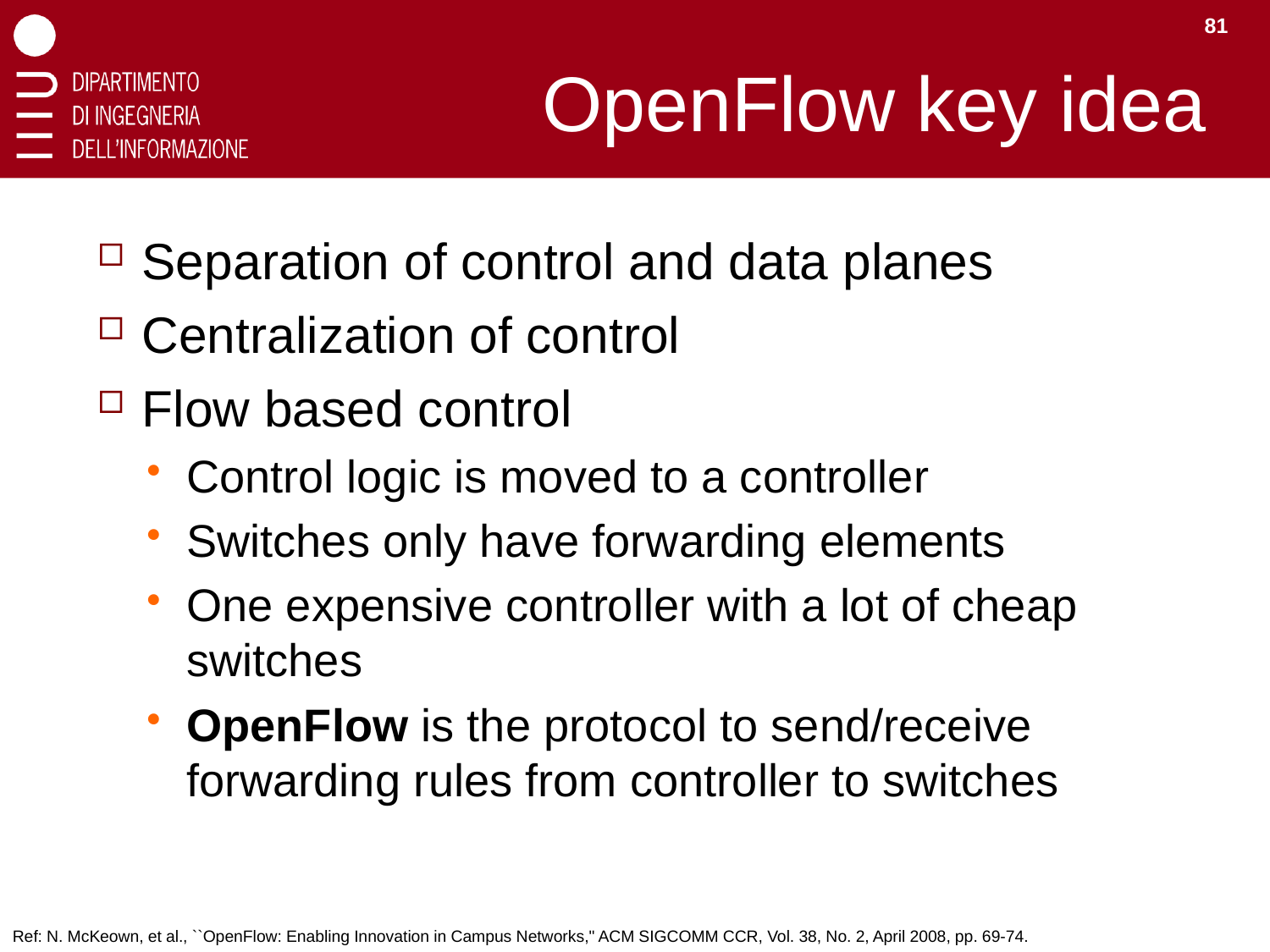

81
# OpenFlow key idea
Separation of control and data planes
Centralization of control
Flow based control
Control logic is moved to a controller
Switches only have forwarding elements
One expensive controller with a lot of cheap switches
OpenFlow is the protocol to send/receive forwarding rules from controller to switches
Ref: N. McKeown, et al., ``OpenFlow: Enabling Innovation in Campus Networks," ACM SIGCOMM CCR, Vol. 38, No. 2, April 2008, pp. 69-74.